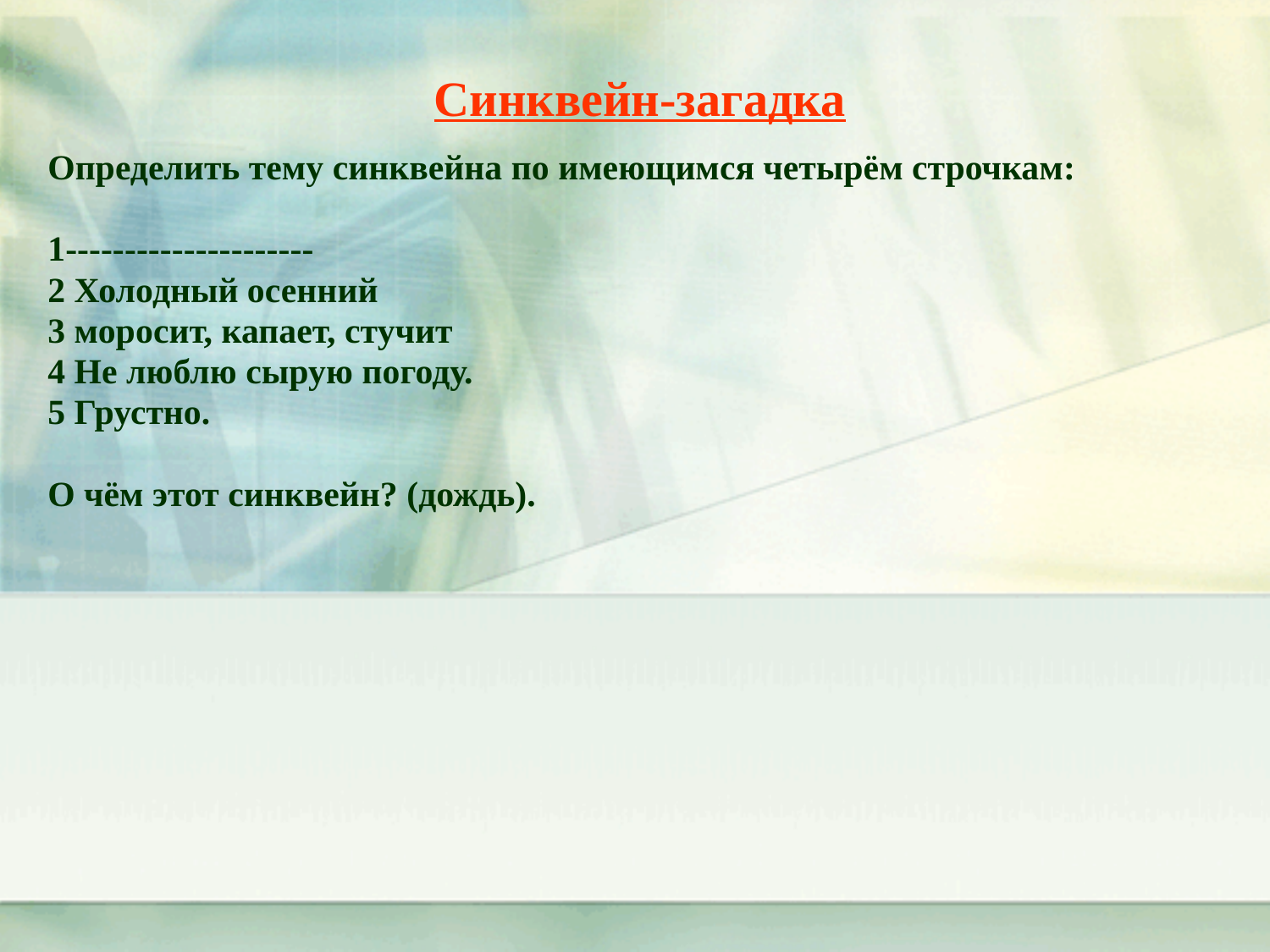

# Синквейн-загадка
Определить тему синквейна по имеющимся четырём строчкам:

1---------------------
2 Холодный осенний
3 моросит, капает, стучит
4 Не люблю сырую погоду.
5 Грустно.

О чём этот синквейн? (дождь).